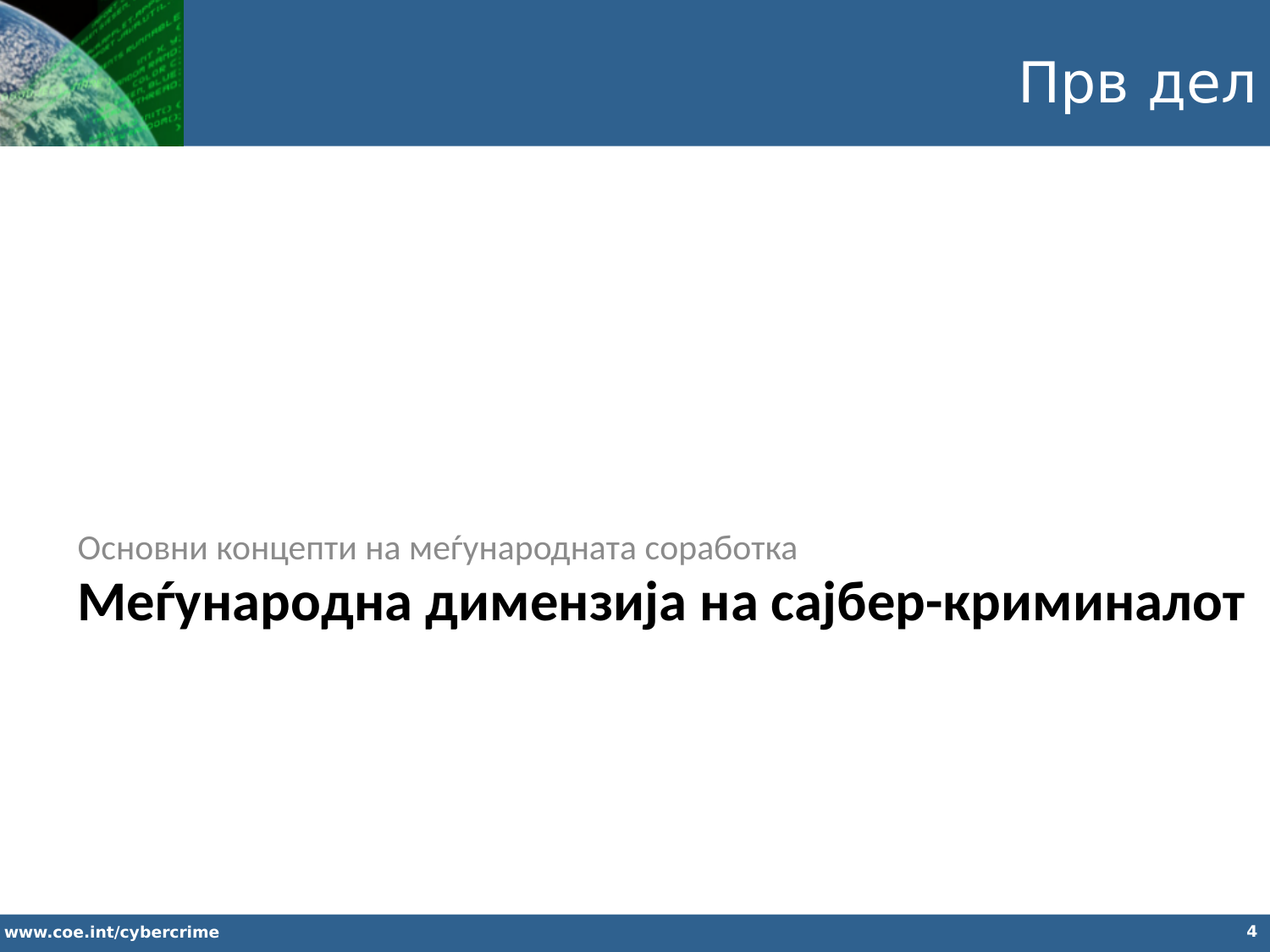

Прв дел
Основни концепти на меѓународната соработка
Меѓународна димензија на сајбер-криминалот
4